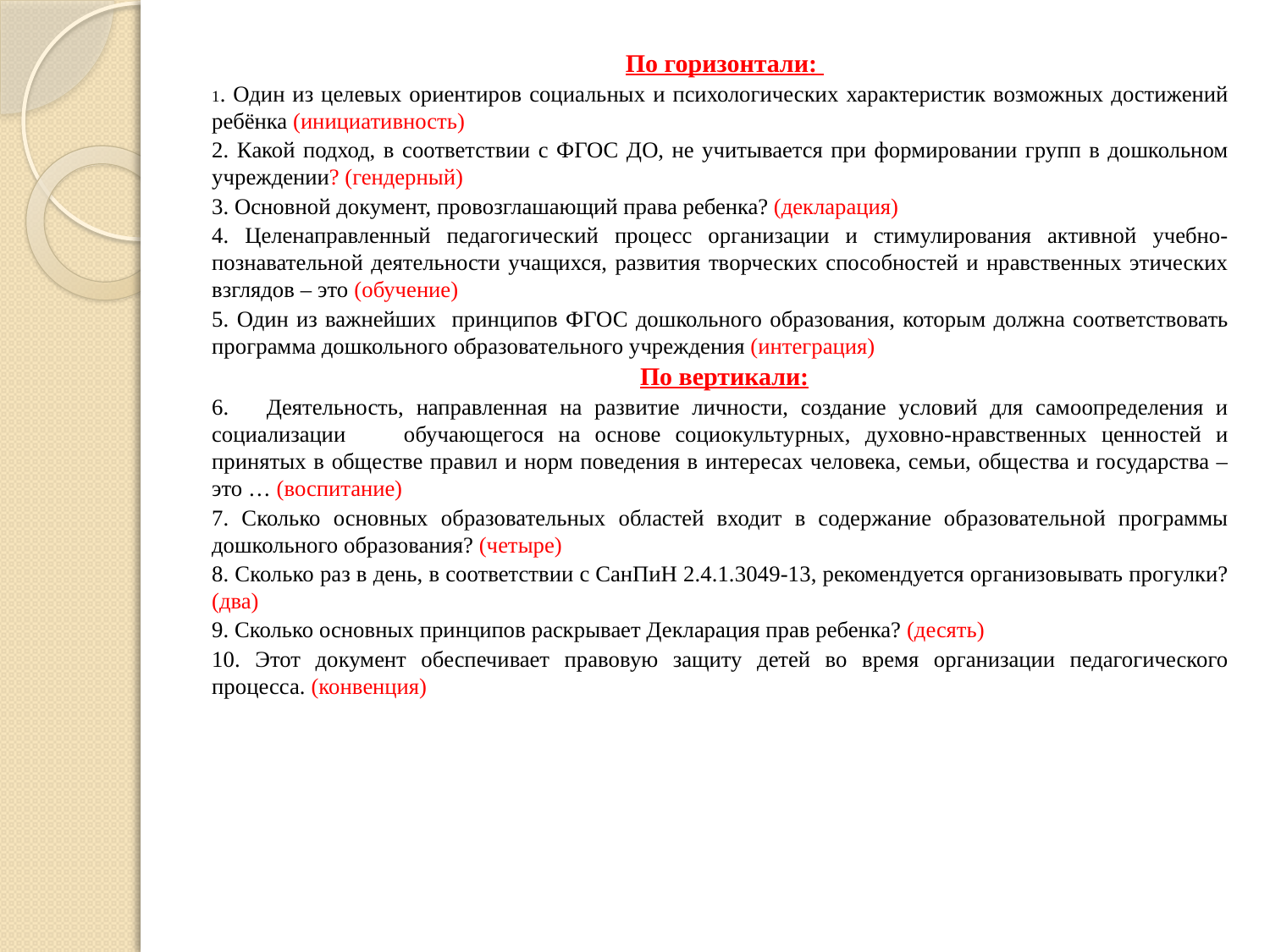

По горизонтали:
1. Один из целевых ориентиров социальных и психологических характеристик возможных достижений ребёнка (инициативность)
2. Какой подход, в соответствии с ФГОС ДО, не учитывается при формировании групп в дошкольном учреждении? (гендерный)
3. Основной документ, провозглашающий права ребенка? (декларация)
4. Целенаправленный педагогический процесс организации и стимулирования активной учебно-познавательной деятельности учащихся, развития творческих способностей и нравственных этических взглядов – это (обучение)
5. Один из важнейших  принципов ФГОС дошкольного образования, которым должна соответствовать программа дошкольного образовательного учреждения (интеграция)
По вертикали:
6.   Деятельность, направленная на развитие личности, создание условий для самоопределения и социализации    обучающегося на основе социокультурных, духовно-нравственных ценностей и принятых в обществе правил и норм поведения в интересах человека, семьи, общества и государства – это … (воспитание)
7. Сколько основных образовательных областей входит в содержание образовательной программы дошкольного образования? (четыре)
8. Сколько раз в день, в соответствии с СанПиН 2.4.1.3049-13, рекомендуется организовывать прогулки? (два)
9. Сколько основных принципов раскрывает Декларация прав ребенка? (десять)
10. Этот документ обеспечивает правовую защиту детей во время организации педагогического процесса. (конвенция)